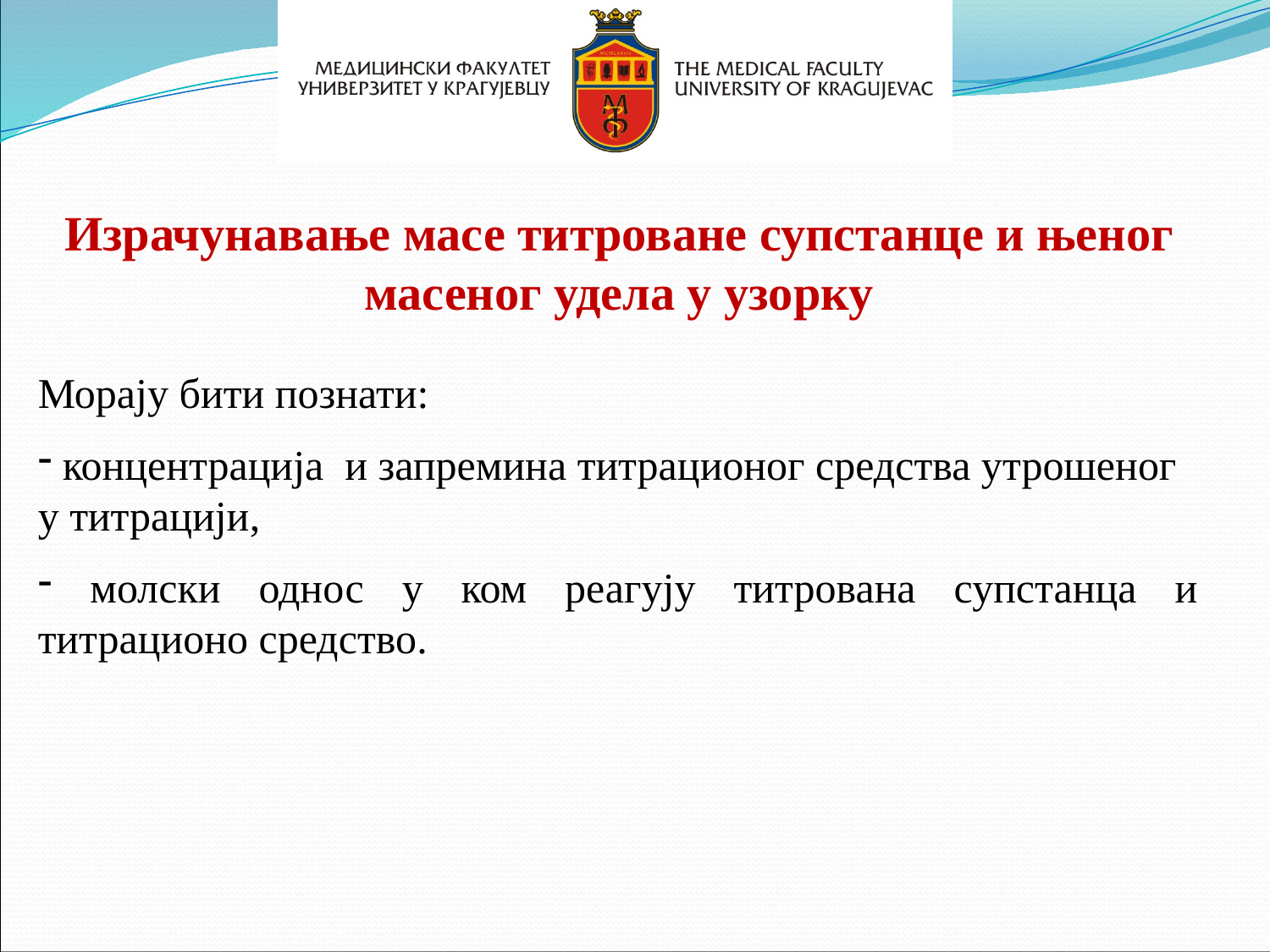

Израчунавање масе титроване супстанце и њеног масеног удела у узорку
Морају бити познати:
 концентрација  и запремина титрационог средства утрошеног у титрацији,
 молски однос у ком реагују титрована супстанца и титрационо средство.